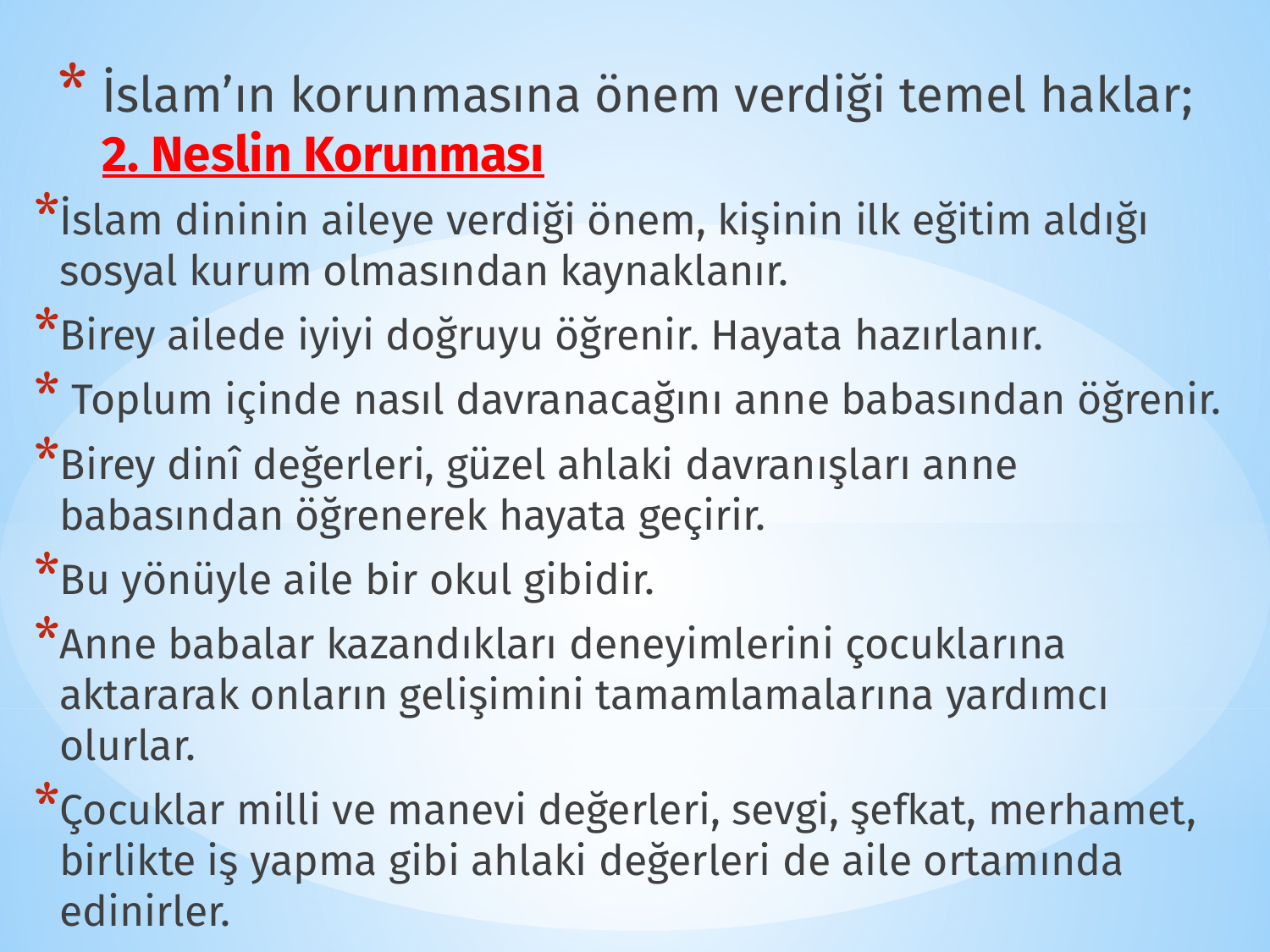

# İslam’ın korunmasına önem verdiği temel haklar; 2. Neslin Korunması
İslam dininin aileye verdiği önem, kişinin ilk eğitim aldığı sosyal kurum olmasından kaynaklanır.
Birey ailede iyiyi doğruyu öğrenir. Hayata hazırlanır.
 Toplum içinde nasıl davranacağını anne babasından öğrenir.
Birey dinî değerleri, güzel ahlaki davranışları anne babasından öğrenerek hayata geçirir.
Bu yönüyle aile bir okul gibidir.
Anne babalar kazandıkları deneyimlerini çocuklarına aktararak onların gelişimini tamamlamalarına yardımcı olurlar.
Çocuklar milli ve manevi değerleri, sevgi, şefkat, merhamet, birlikte iş yapma gibi ahlaki değerleri de aile ortamında edinirler.